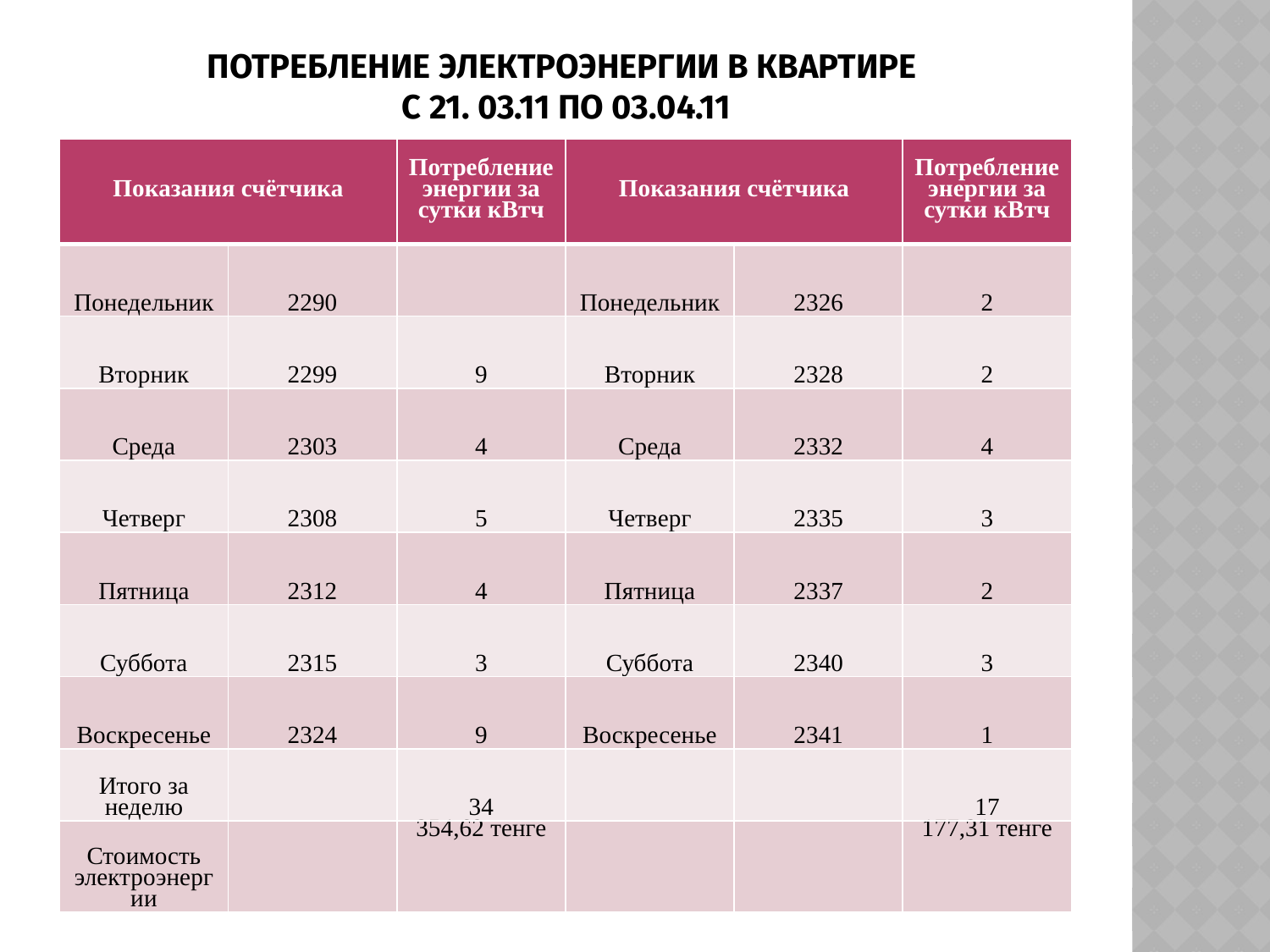

# Потребление электроэнергии в квартире с 21. 03.11 по 03.04.11
| Показания счётчика |  | Потребление энергии за сутки кВтч | Показания счётчика |  | Потребление энергии за сутки кВтч |
| --- | --- | --- | --- | --- | --- |
| Понедельник | 2290 |  | Понедельник | 2326 | 2 |
| Вторник | 2299 | 9 | Вторник | 2328 | 2 |
| Среда | 2303 | 4 | Среда | 2332 | 4 |
| Четверг | 2308 | 5 | Четверг | 2335 | 3 |
| Пятница | 2312 | 4 | Пятница | 2337 | 2 |
| Суббота | 2315 | 3 | Суббота | 2340 | 3 |
| Воскресенье | 2324 | 9 | Воскресенье | 2341 | 1 |
| Итого за неделю |  | 34 |  |  | 17 |
| Стоимость электроэнергии |  | 354,62 тенге |  |  | 177,31 тенге |